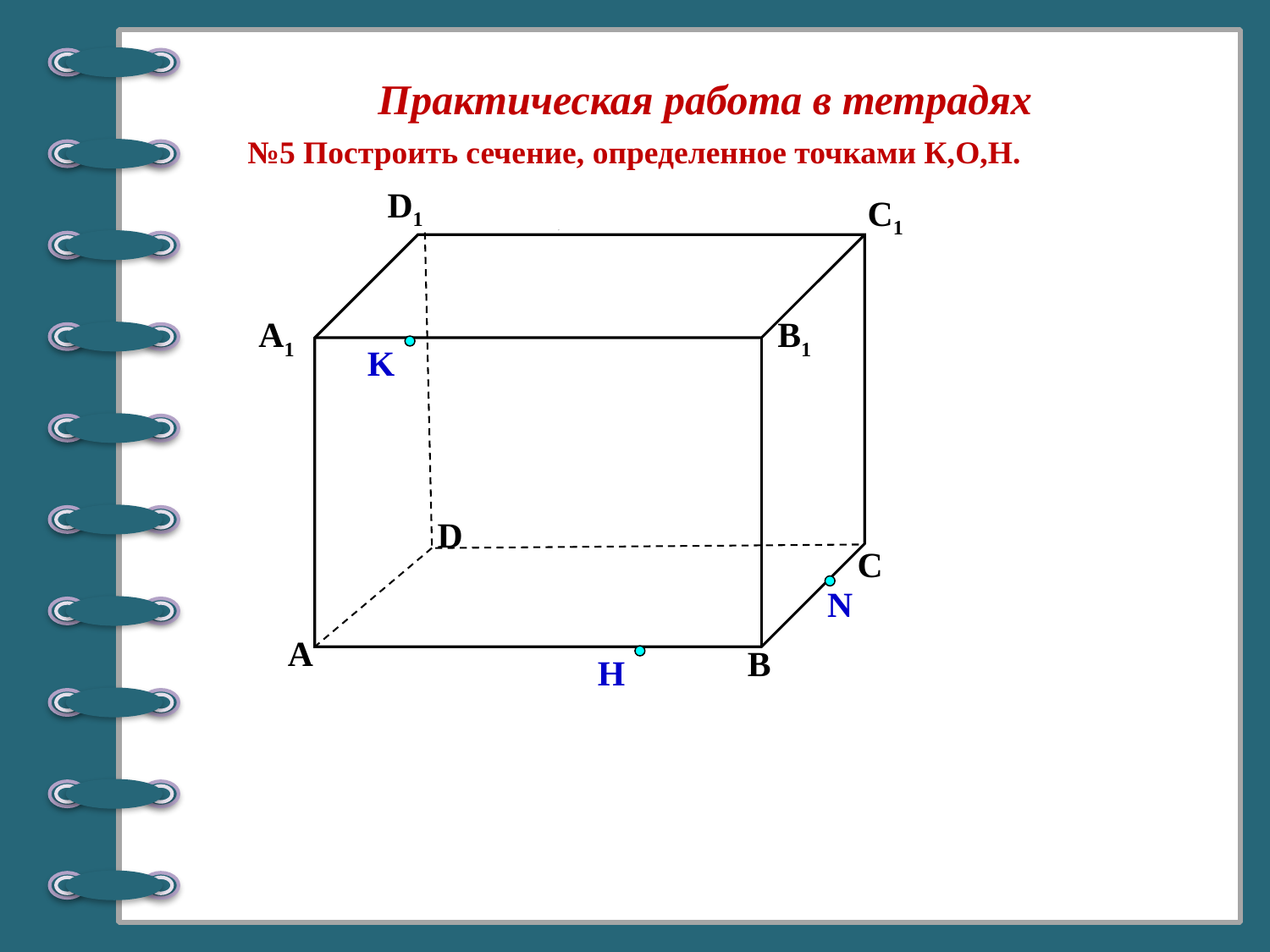

Практическая работа в тетрадях

№5 Построить сечение, определенное точками К,О,Н.
D1
С1

B1
А1
K

D
С

N

А
В
H